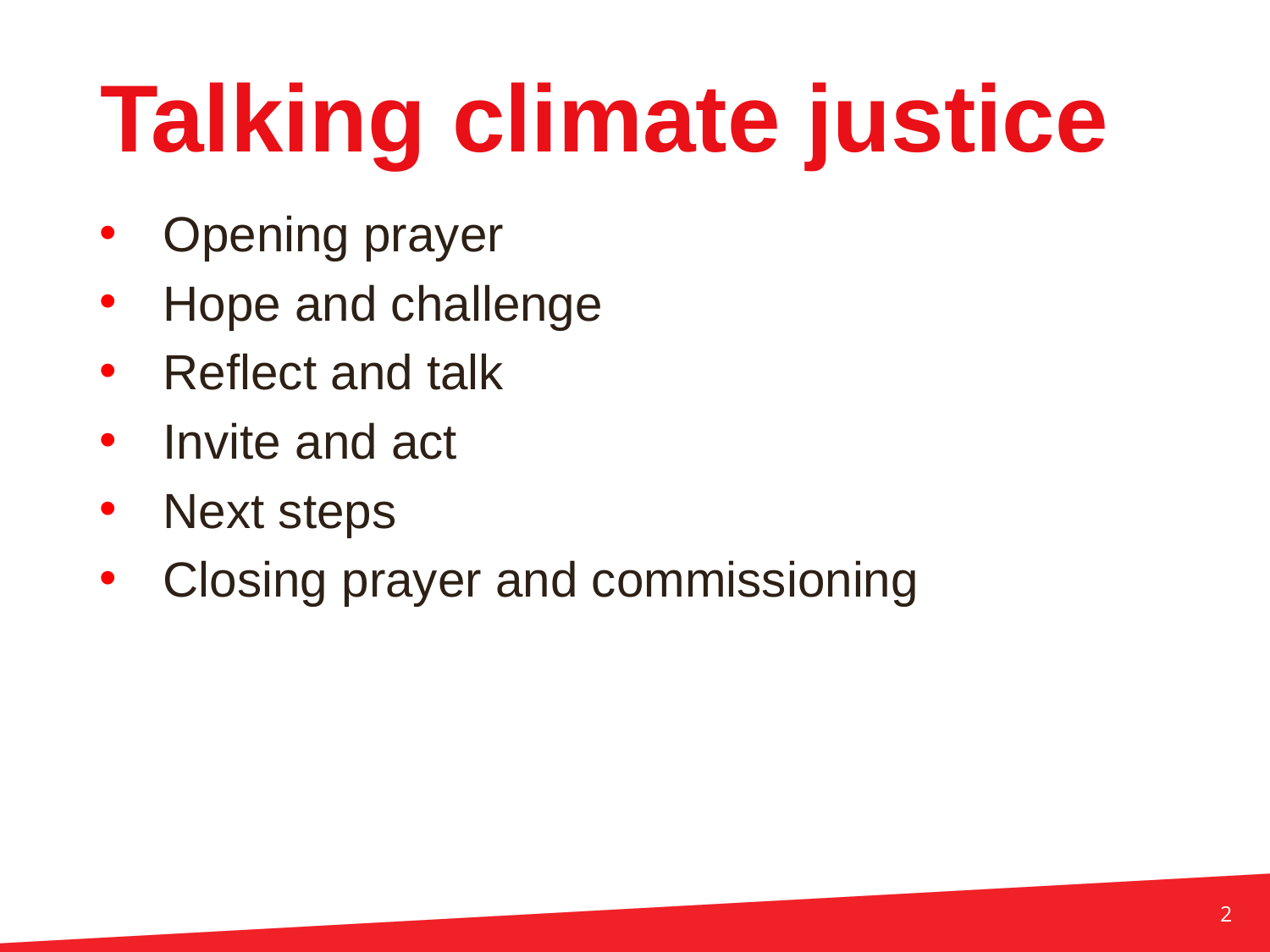

# Talking climate justice
Opening prayer
Hope and challenge
Reflect and talk
Invite and act
Next steps
Closing prayer and commissioning
2